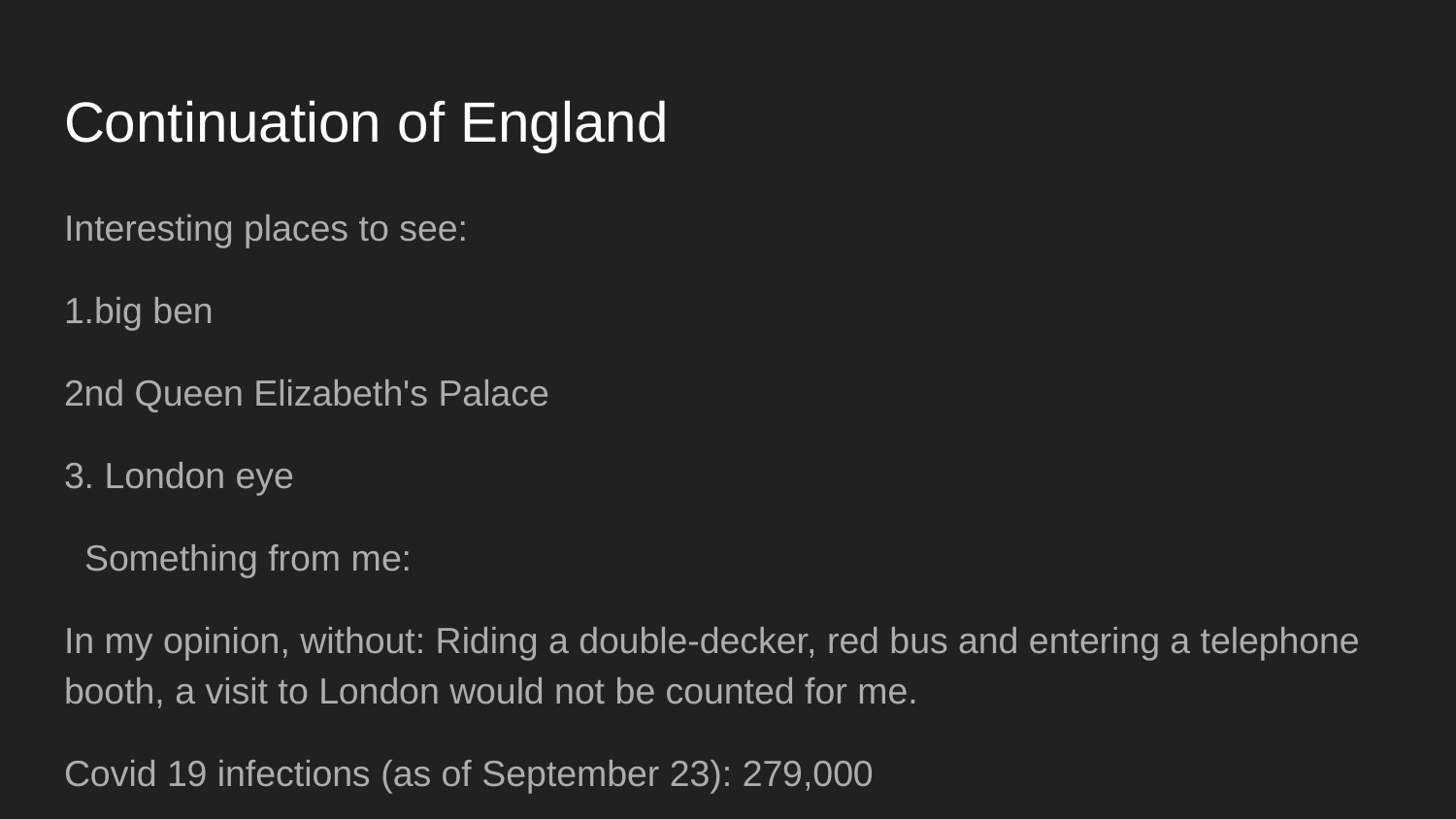

# Continuation of England
Interesting places to see:
1.big ben
2nd Queen Elizabeth's Palace
3. London eye
  Something from me:
In my opinion, without: Riding a double-decker, red bus and entering a telephone booth, a visit to London would not be counted for me.
Covid 19 infections (as of September 23): 279,000